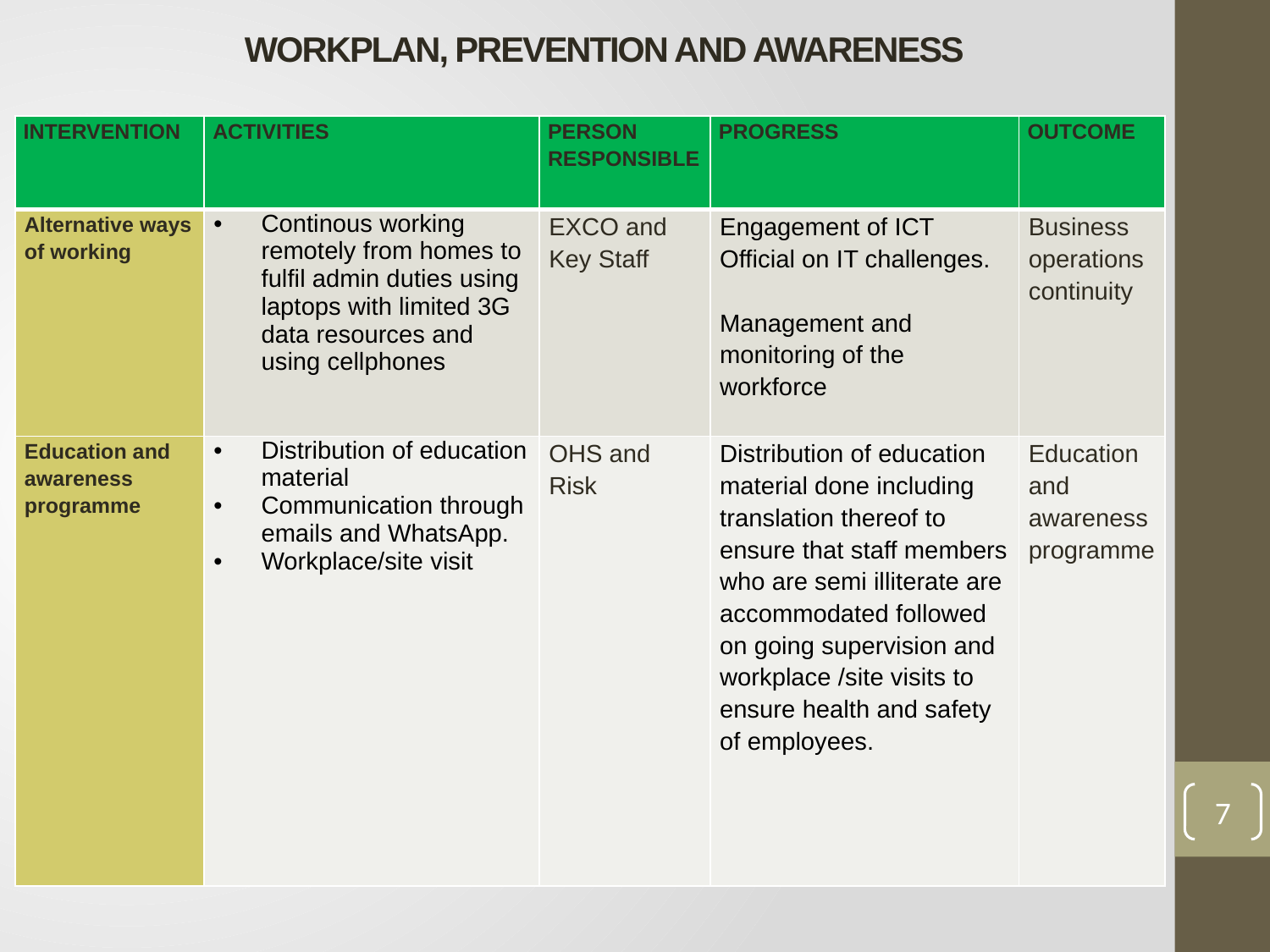

# WORKPLAN, PREVENTION AND AWARENESS
| INTERVENTION | ACTIVITIES | PERSON RESPONSIBLE | PROGRESS | OUTCOME |
| --- | --- | --- | --- | --- |
| Alternative ways of working | Continous working remotely from homes to fulfil admin duties using laptops with limited 3G data resources and using cellphones | EXCO and Key Staff | Engagement of ICT Official on IT challenges.   Management and monitoring of the workforce | Business operations continuity |
| Education and awareness programme | Distribution of education material Communication through emails and WhatsApp. Workplace/site visit | OHS and Risk | Distribution of education material done including translation thereof to ensure that staff members who are semi illiterate are accommodated followed on going supervision and workplace /site visits to ensure health and safety of employees. | Education and awareness programme |
7